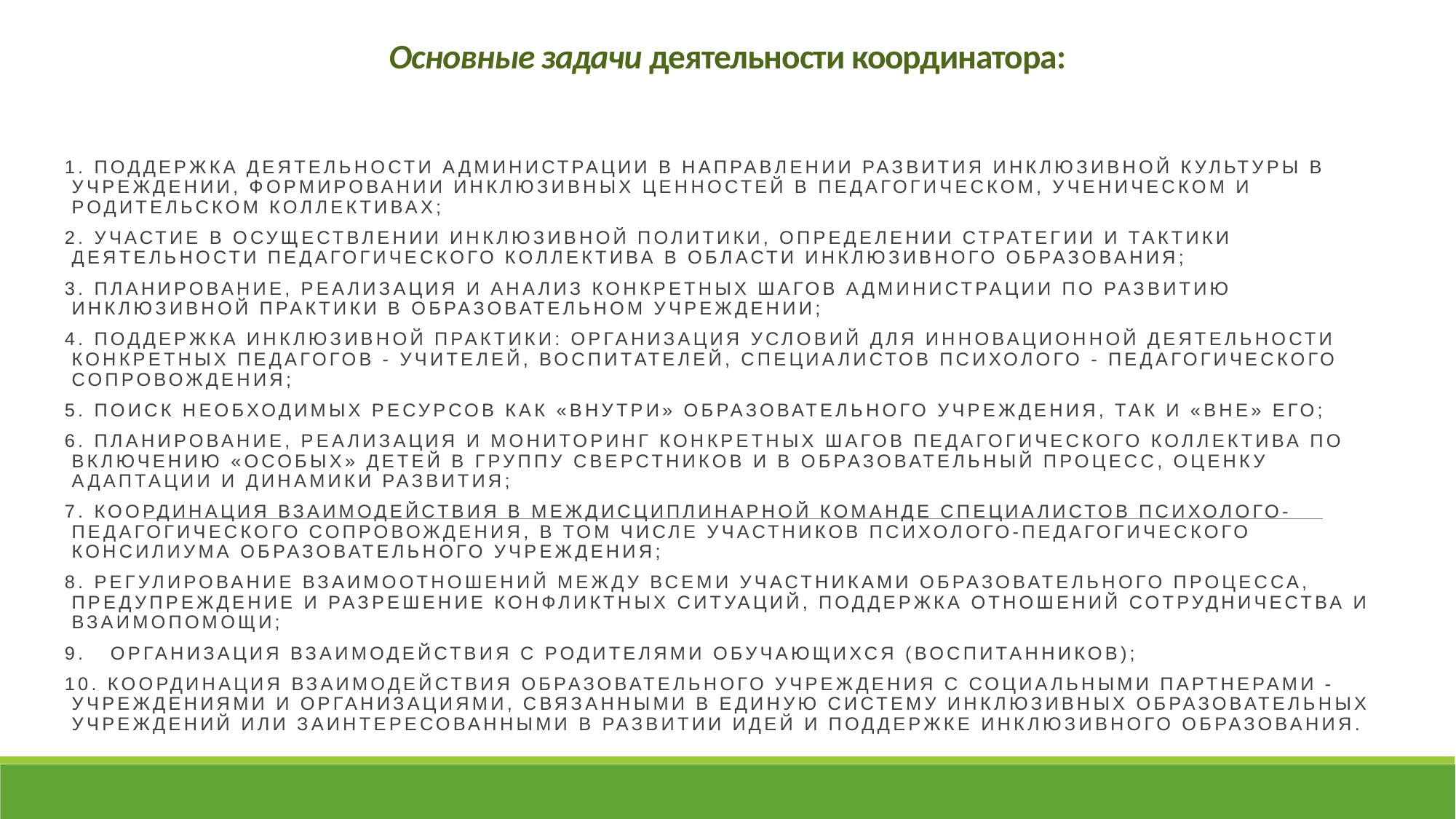

Основные задачи деятельности координатора:
1. поддержка деятельности администрации в направлении развития инклюзивной культуры в учреждении, формировании инклюзивных ценностей в педагогическом, ученическом и родительском коллективах;
2. участие в осуществлении инклюзивной политики, определении стратегии и тактики деятельности педагогического коллектива в области инклюзивного образования;
3. планирование, реализация и анализ конкретных шагов администрации по развитию инклюзивной практики в образовательном учреждении;
4. поддержка инклюзивной практики: организация условий для инновационной деятельности конкретных педагогов - учителей, воспитателей, специалистов психолого - педагогического сопровождения;
5. поиск необходимых ресурсов как «внутри» образовательного учреждения, так и «вне» его;
6. планирование, реализация и мониторинг конкретных шагов педагогического коллектива по включению «особых» детей в группу сверстников и в образовательный процесс, оценку адаптации и динамики развития;
7. координация взаимодействия в междисциплинарной команде специалистов психолого-педагогического сопровождения, в том числе участников психолого-педагогического консилиума образовательного учреждения;
8. регулирование взаимоотношений между всеми участниками образовательного процесса, предупреждение и разрешение конфликтных ситуаций, поддержка отношений сотрудничества и взаимопомощи;
9.   организация взаимодействия с родителями обучающихся (воспитанников);
10. координация взаимодействия образовательного учреждения с социальными партнерами - учреждениями и организациями, связанными в единую систему инклюзивных образовательных учреждений или заинтересованными в развитии идей и поддержке инклюзивного образования.